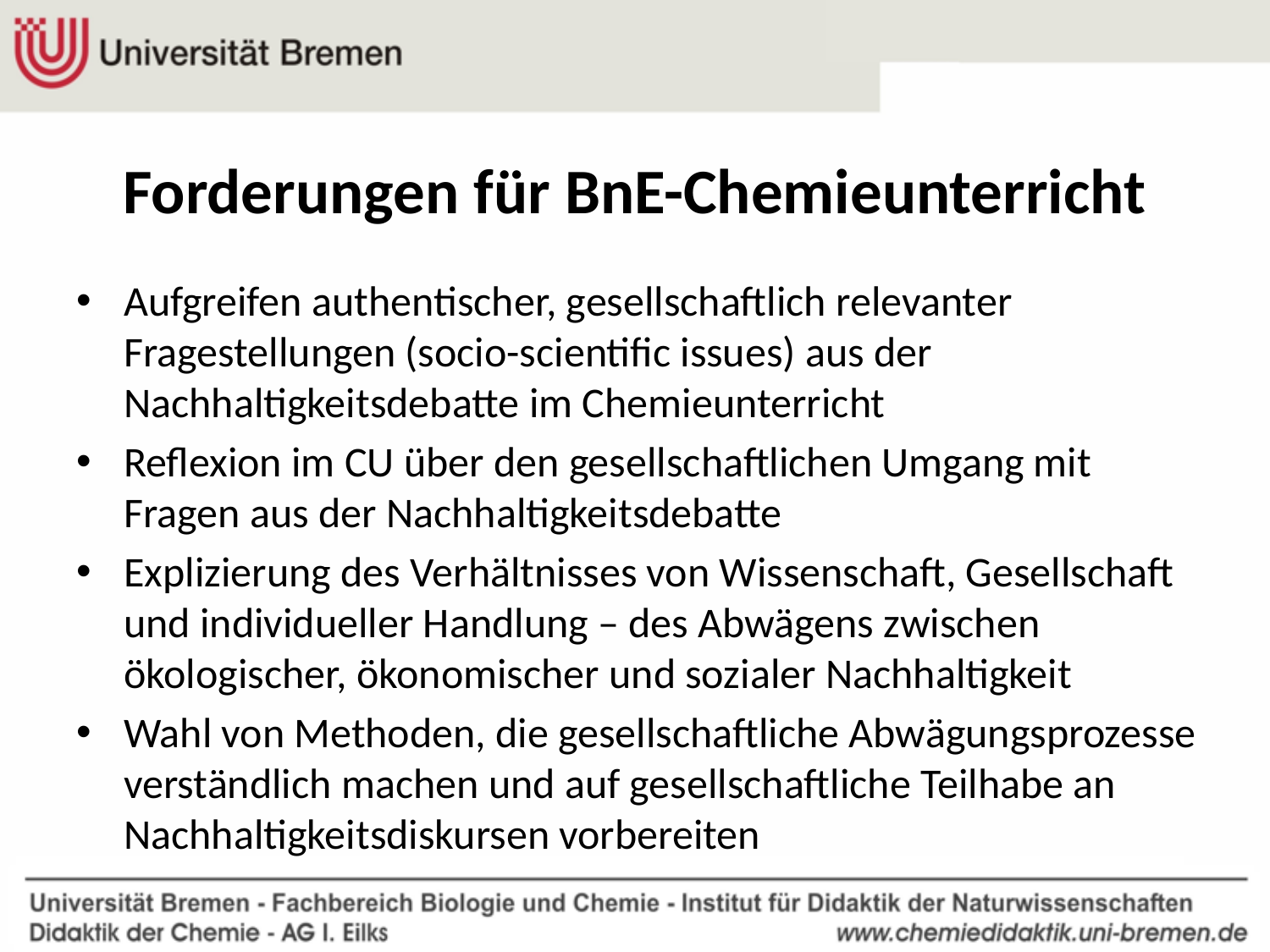

# Forderungen für BnE-Chemieunterricht
Aufgreifen authentischer, gesellschaftlich relevanter Fragestellungen (socio-scientific issues) aus der Nachhaltigkeitsdebatte im Chemieunterricht
Reflexion im CU über den gesellschaftlichen Umgang mit Fragen aus der Nachhaltigkeitsdebatte
Explizierung des Verhältnisses von Wissenschaft, Gesellschaft und individueller Handlung – des Abwägens zwischen ökologischer, ökonomischer und sozialer Nachhaltigkeit
Wahl von Methoden, die gesellschaftliche Abwägungsprozesse verständlich machen und auf gesellschaftliche Teilhabe an Nachhaltigkeitsdiskursen vorbereiten